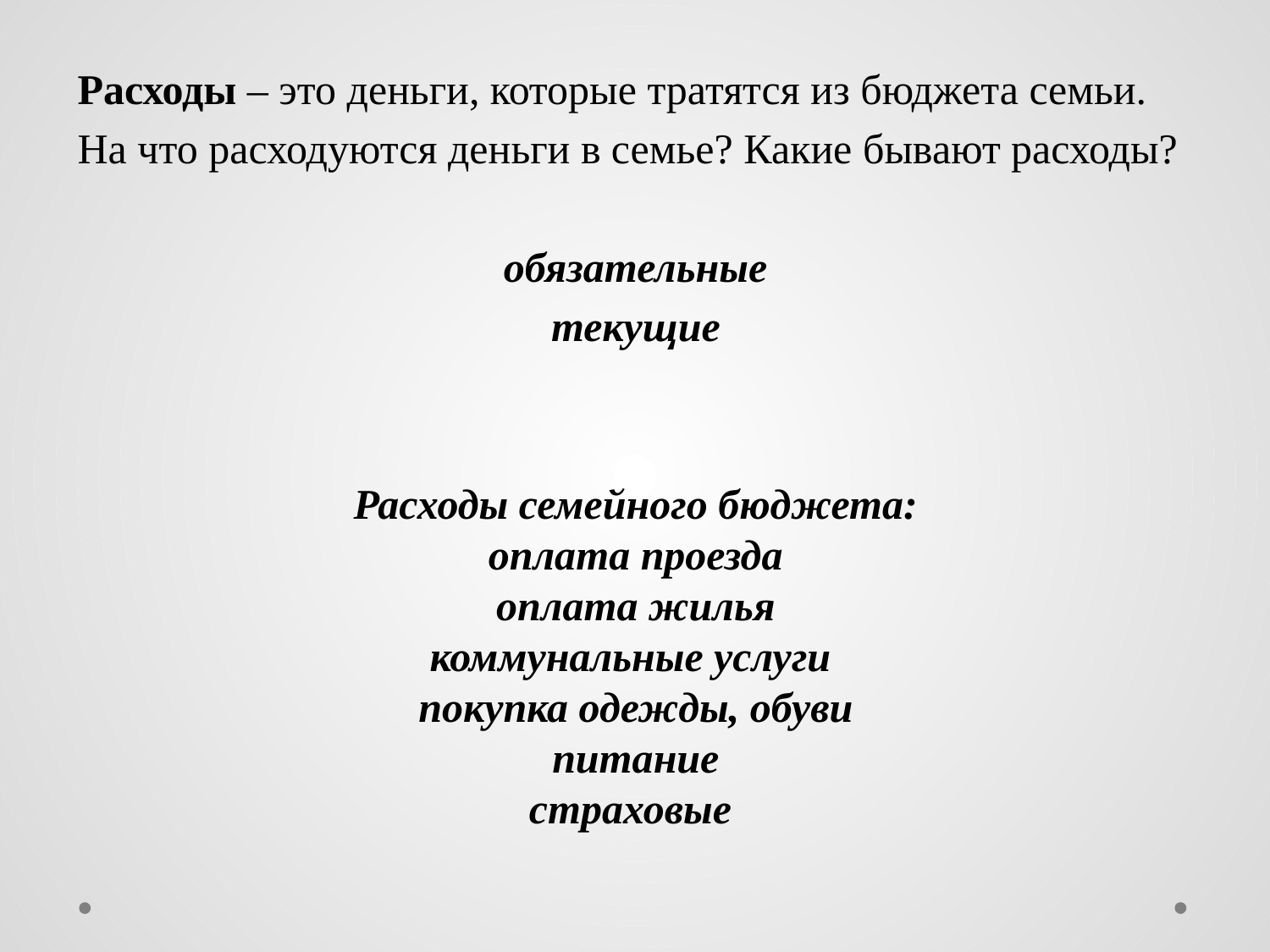

Расходы – это деньги, которые тратятся из бюджета семьи.
На что расходуются деньги в семье? Какие бывают расходы?

обязательные
текущие

Расходы семейного бюджета:
оплата проезда
оплата жилья
коммунальные услуги
покупка одежды, обуви
питание
страховые